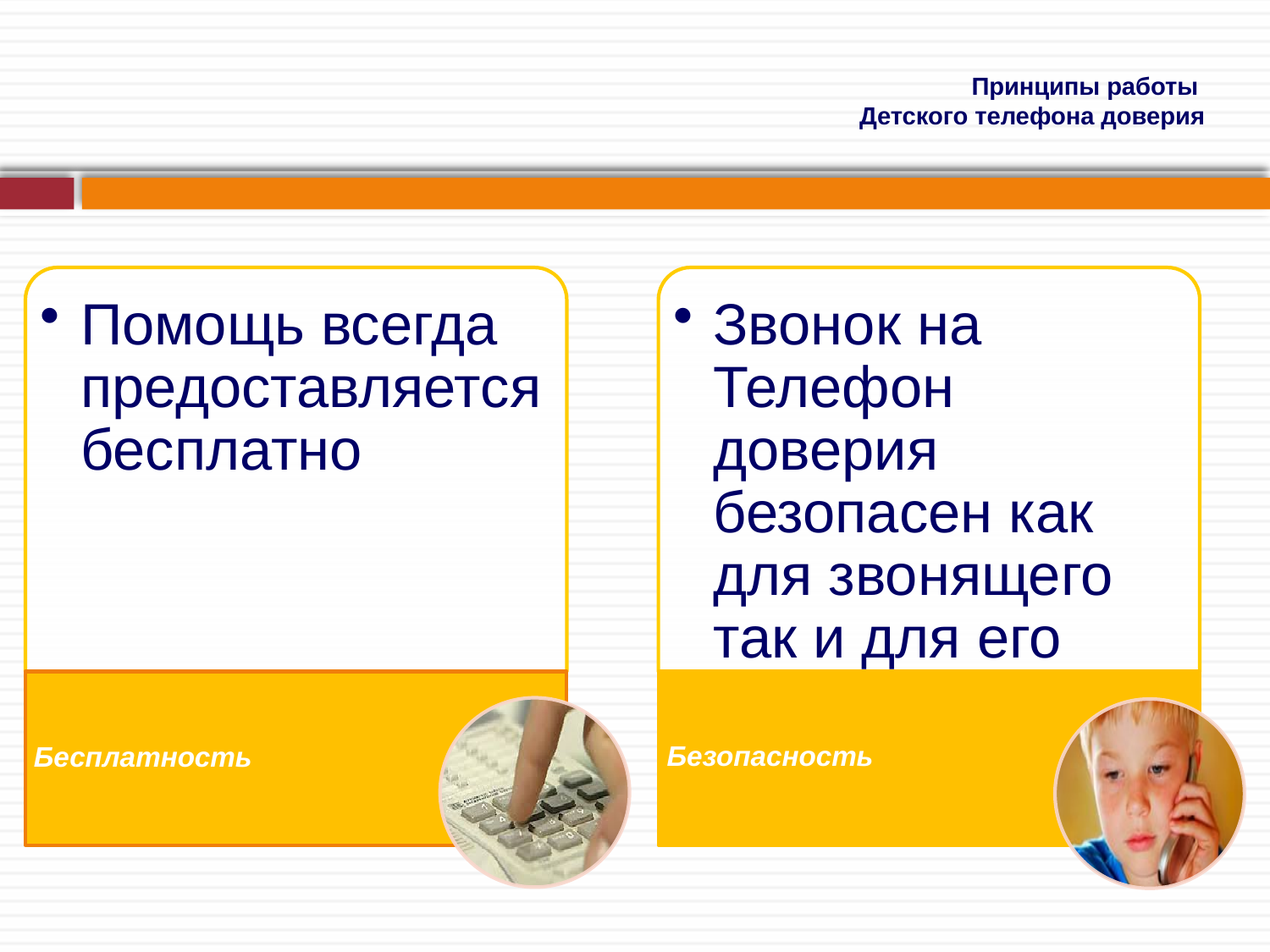

# Принципы работы Детского телефона доверия
Помощь всегда предоставляется бесплатно
Бесплатность
Звонок на Телефон доверия безопасен как для звонящего так и для его окружения

Безопасность